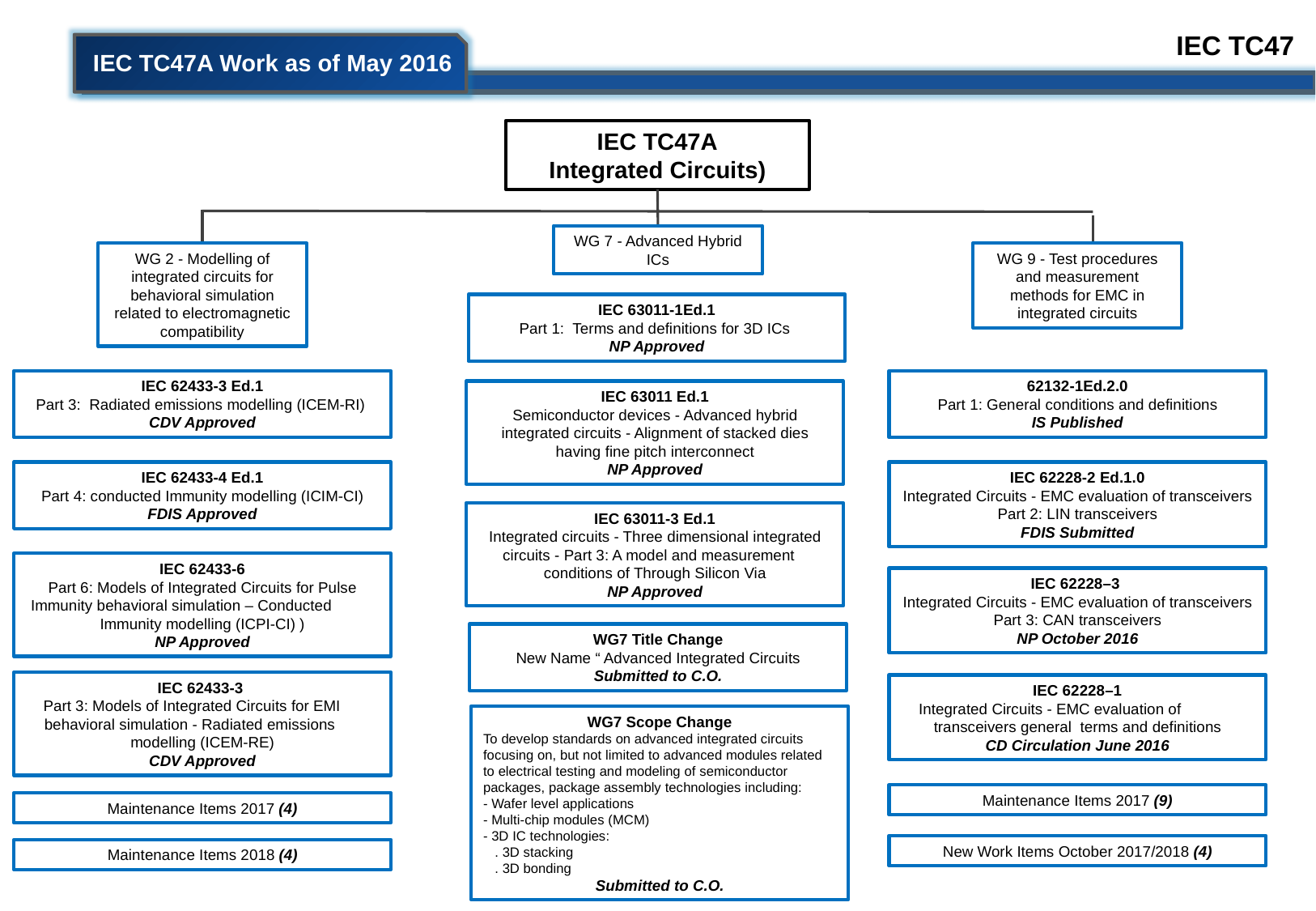

IEC TC47
IEC TC47A Work as of May 2016
IEC TC47A
Integrated Circuits)
WG 7 - Advanced Hybrid ICs
WG 9 - Test procedures and measurement methods for EMC in integrated circuits
WG 2 - Modelling of integrated circuits for behavioral simulation related to electromagnetic compatibility
IEC 63011-1Ed.1
Part 1:  Terms and definitions for 3D ICs
NP Approved
62132-1Ed.2.0
Part 1: General conditions and definitions
IS Published
IEC 62433-3 Ed.1
Part 3:  Radiated emissions modelling (ICEM-RI)  CDV Approved
IEC 63011 Ed.1
Semiconductor devices - Advanced hybrid integrated circuits - Alignment of stacked dies having fine pitch interconnect
NP Approved
IEC 62433-4 Ed.1
Part 4: conducted Immunity modelling (ICIM-CI)
FDIS Approved
IEC 62228-2 Ed.1.0
Integrated Circuits - EMC evaluation of transceivers Part 2: LIN transceivers
FDIS Submitted
IEC 63011-3 Ed.1
Integrated circuits - Three dimensional integrated circuits - Part 3: A model and measurement    conditions of Through Silicon Via
NP Approved
 IEC 62433-6
Part 6: Models of Integrated Circuits for Pulse Immunity behavioral simulation – Conducted           Immunity modelling (ICPI-CI) )
NP Approved
IEC 62228–3
Integrated Circuits - EMC evaluation of transceivers Part 3: CAN transceivers
NP October 2016
WG7 Title Change
New Name “ Advanced Integrated Circuits
Submitted to C.O.
IEC 62433-3
Part 3: Models of Integrated Circuits for EMI      behavioral simulation - Radiated emissions       modelling (ICEM-RE)
CDV Approved
IEC 62228–1
Integrated Circuits - EMC evaluation of              transceivers general  terms and definitions
CD Circulation June 2016
WG7 Scope Change
To develop standards on advanced integrated circuits focusing on, but not limited to advanced modules related to electrical testing and modeling of semiconductor packages, package assembly technologies including:
- Wafer level applications
- Multi-chip modules (MCM)
- 3D IC technologies:
   . 3D stacking
   . 3D bonding
Submitted to C.O.
Maintenance Items 2017 (9)
Maintenance Items 2017 (4)
New Work Items October 2017/2018 (4)
Maintenance Items 2018 (4)